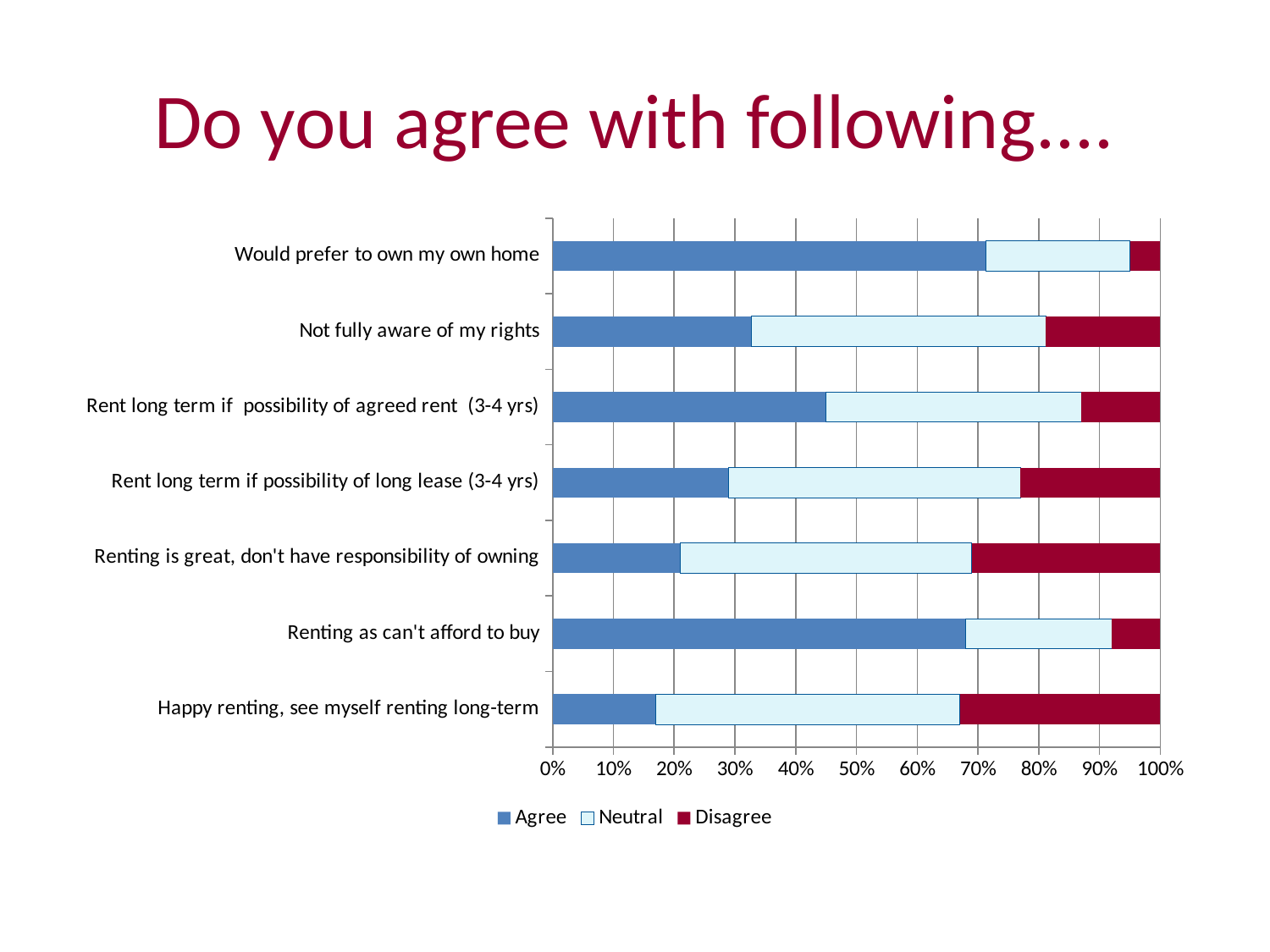

# Do you agree with following....

### Chart

| Category | Agree | Neutral | Disagree |
|---|---|---|---|
|  Happy renting, see myself renting long-term | 17.0 | 50.0 | 33.0 |
| Renting as can't afford to buy | 68.0 | 24.0 | 8.0 |
|  Renting is great, don't have responsibility of owning | 21.0 | 48.0 | 31.0 |
| Rent long term if possibility of long lease (3-4 yrs) | 29.0 | 48.0 | 23.0 |
| Rent long term if  possibility of agreed rent  (3-4 yrs) | 45.0 | 42.0 | 13.0 |
|  Not fully aware of my rights | 33.0 | 49.0 | 19.0 |
| Would prefer to own my own home | 72.0 | 24.0 | 5.0 |